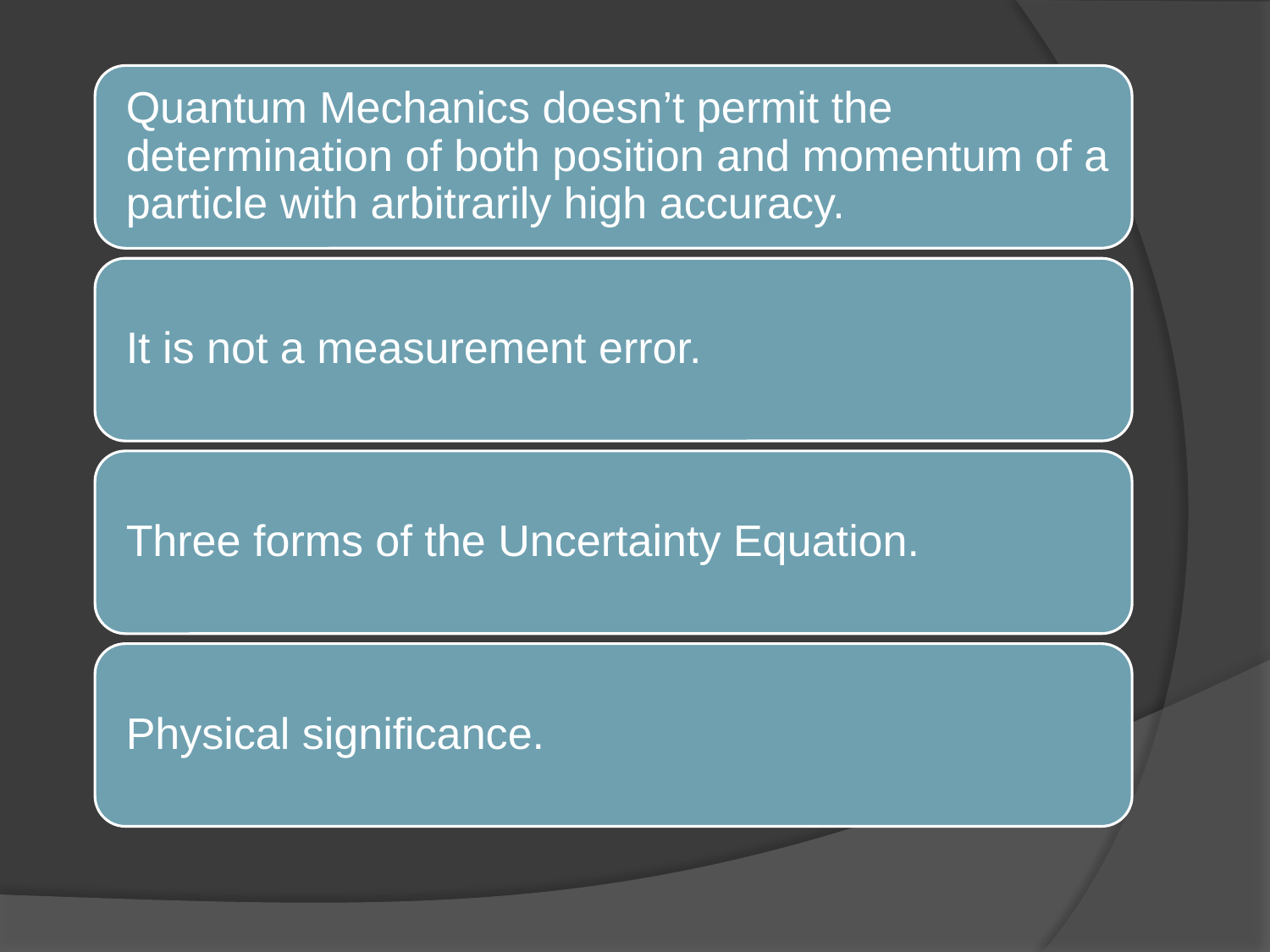

Quantum Mechanics doesn’t permit the determination of both position and momentum of a particle with arbitrarily high accuracy.
It is not a measurement error.
Three forms of the Uncertainty Equation.
Physical significance.